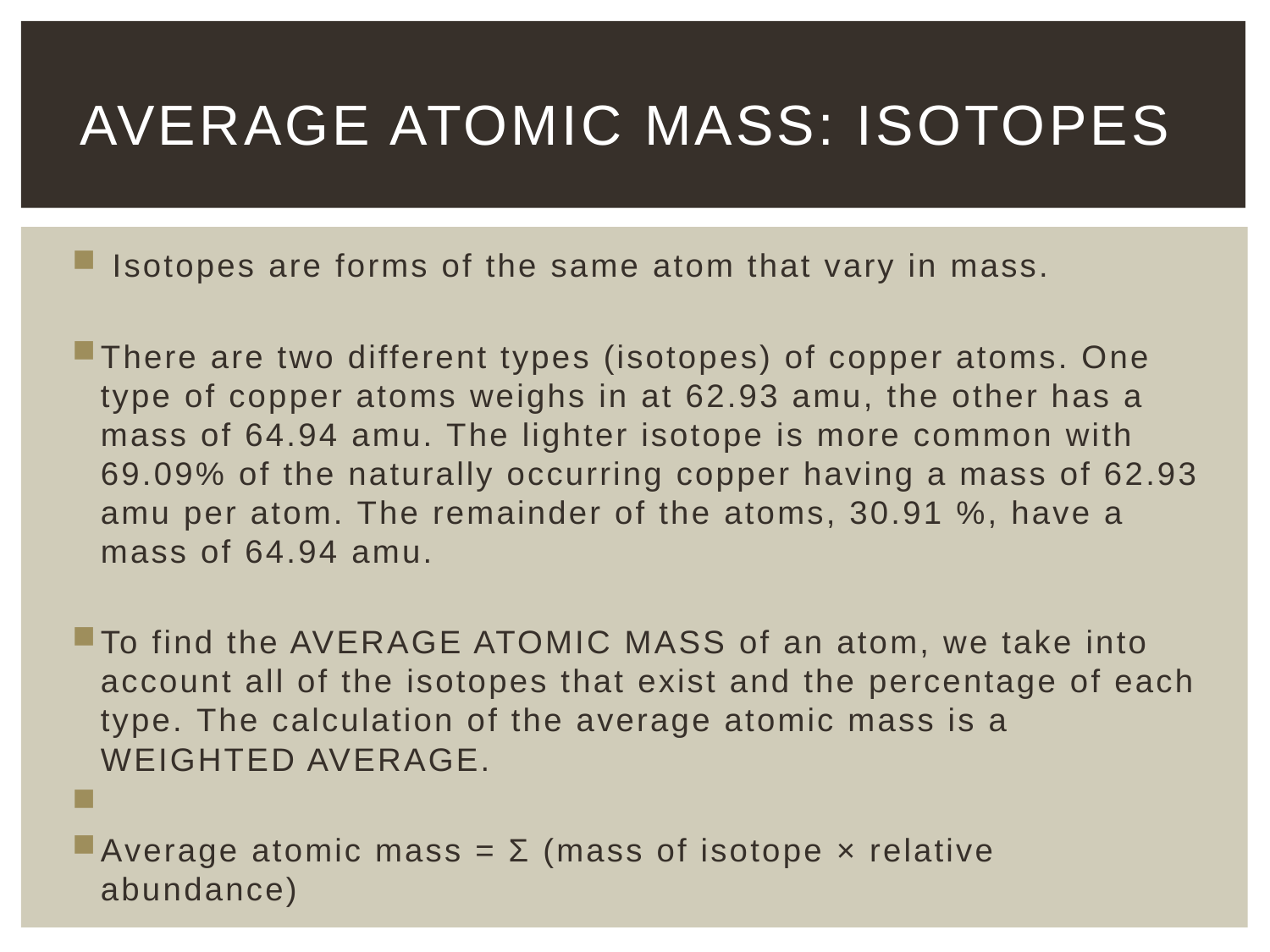

# Average Atomic Mass: Isotopes
 Isotopes are forms of the same atom that vary in mass.

There are two different types (isotopes) of copper atoms. One type of copper atoms weighs in at 62.93 amu, the other has a mass of 64.94 amu. The lighter isotope is more common with  69.09% of the naturally occurring copper having a mass of 62.93 amu per atom. The remainder of the atoms, 30.91 %, have a mass of 64.94 amu.

To find the AVERAGE ATOMIC MASS of an atom, we take into account all of the isotopes that exist and the percentage of each type. The calculation of the average atomic mass is a WEIGHTED AVERAGE.

Average atomic mass = Σ (mass of isotope × relative abundance)